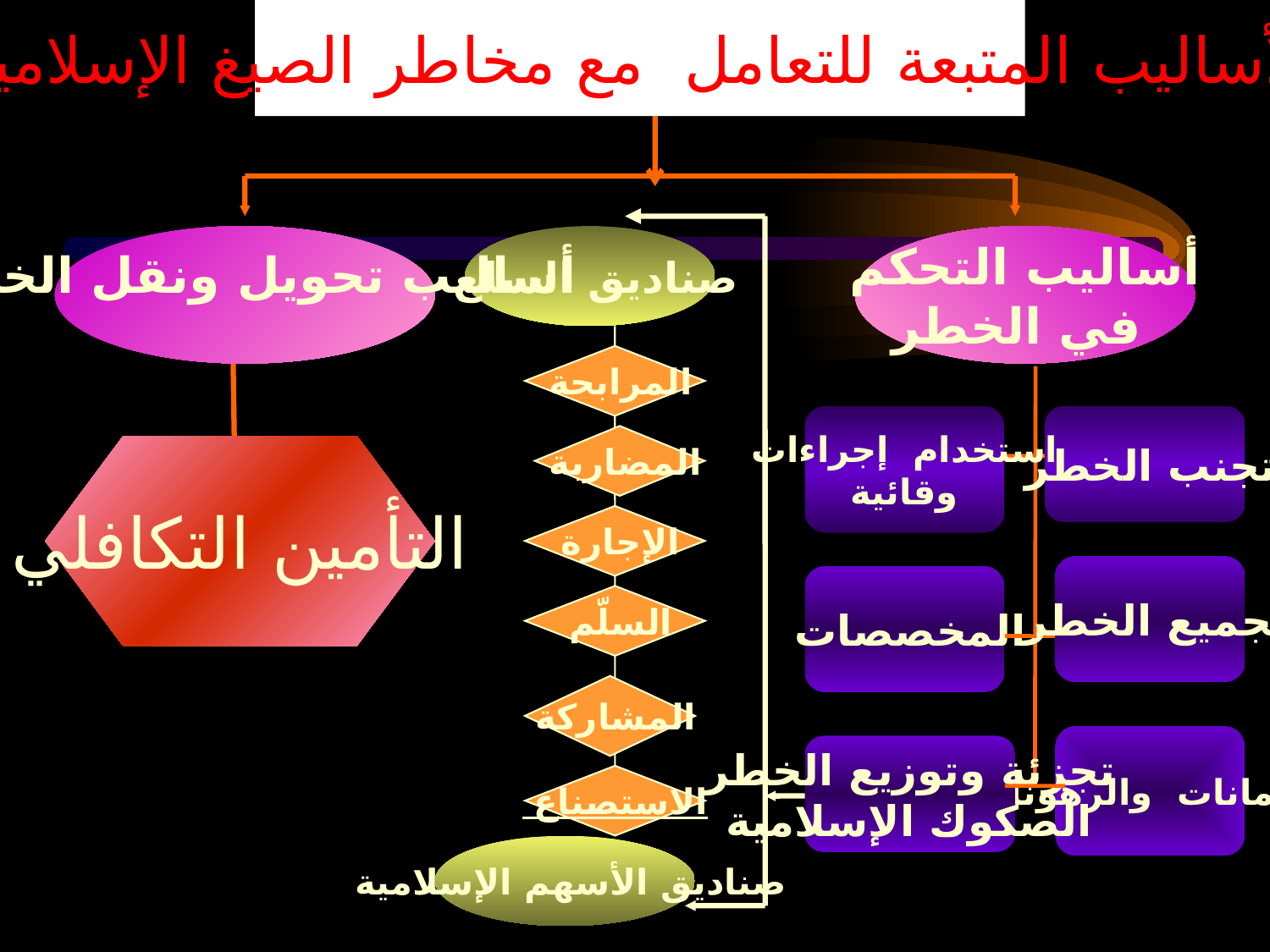

الأساليب المتبعة للتعامل  مع مخاطر الصيغ الإسلامية

أساليب تحويل ونقل الخطر

صناديق السلع
أساليب التحكم
 في الخطر

المرابحة

استخدام  إجراءات
 وقائية
تجنب الخطر
المضاربة
التأمين التكافلي

الإجارة
تجميع الخطر
المخصصات
السلّم

المشاركة
الضمانات  والرهونات
تجزئة وتوزيع الخطر
 الصكوك الإسلامية
الاستصناع

صناديق الأسهم الإسلامية